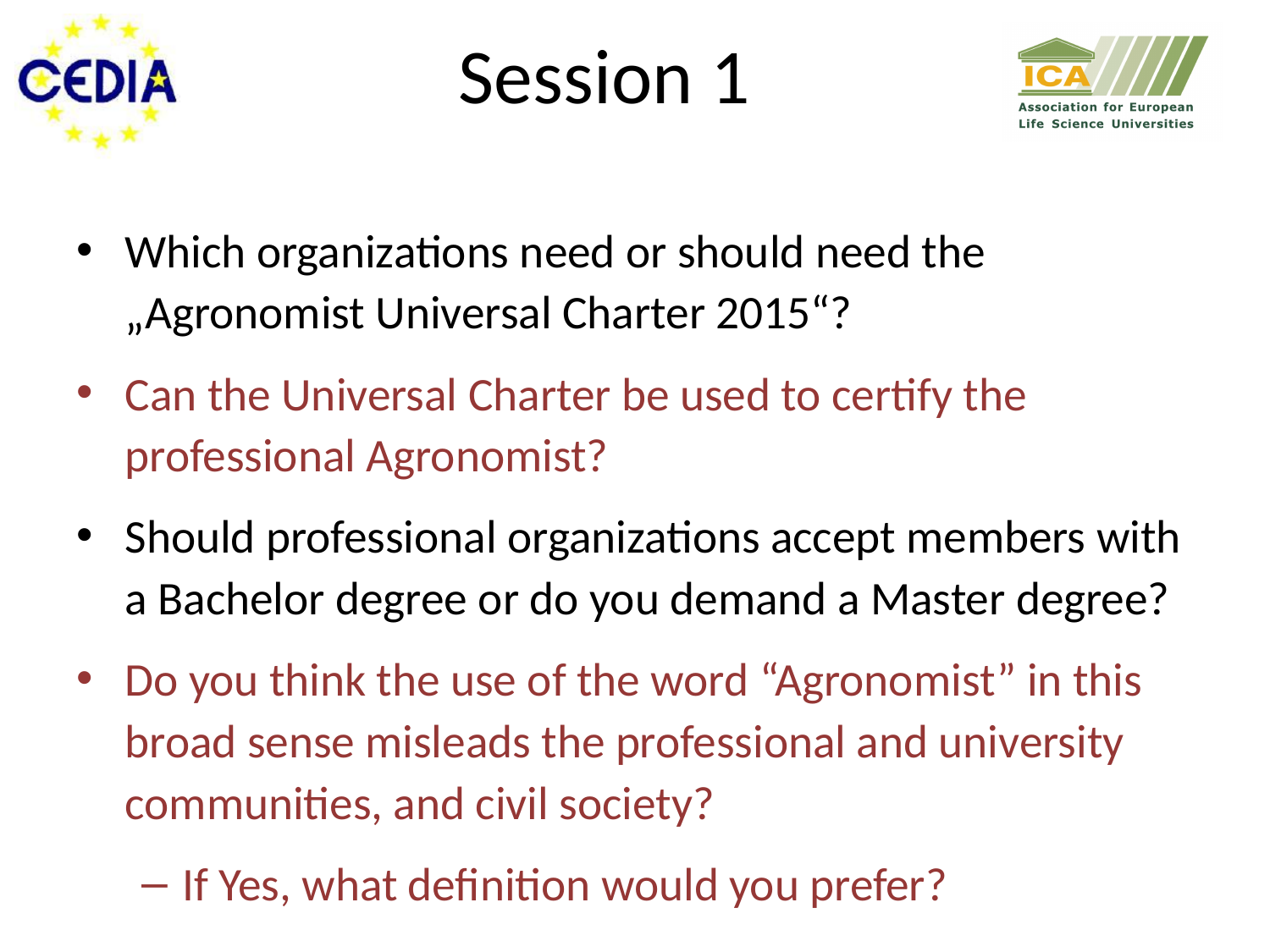

# Session 1
Which organizations need or should need the „Agronomist Universal Charter 2015“?
Can the Universal Charter be used to certify the professional Agronomist?
Should professional organizations accept members with a Bachelor degree or do you demand a Master degree?
Do you think the use of the word “Agronomist” in this broad sense misleads the professional and university communities, and civil society?
If Yes, what definition would you prefer?